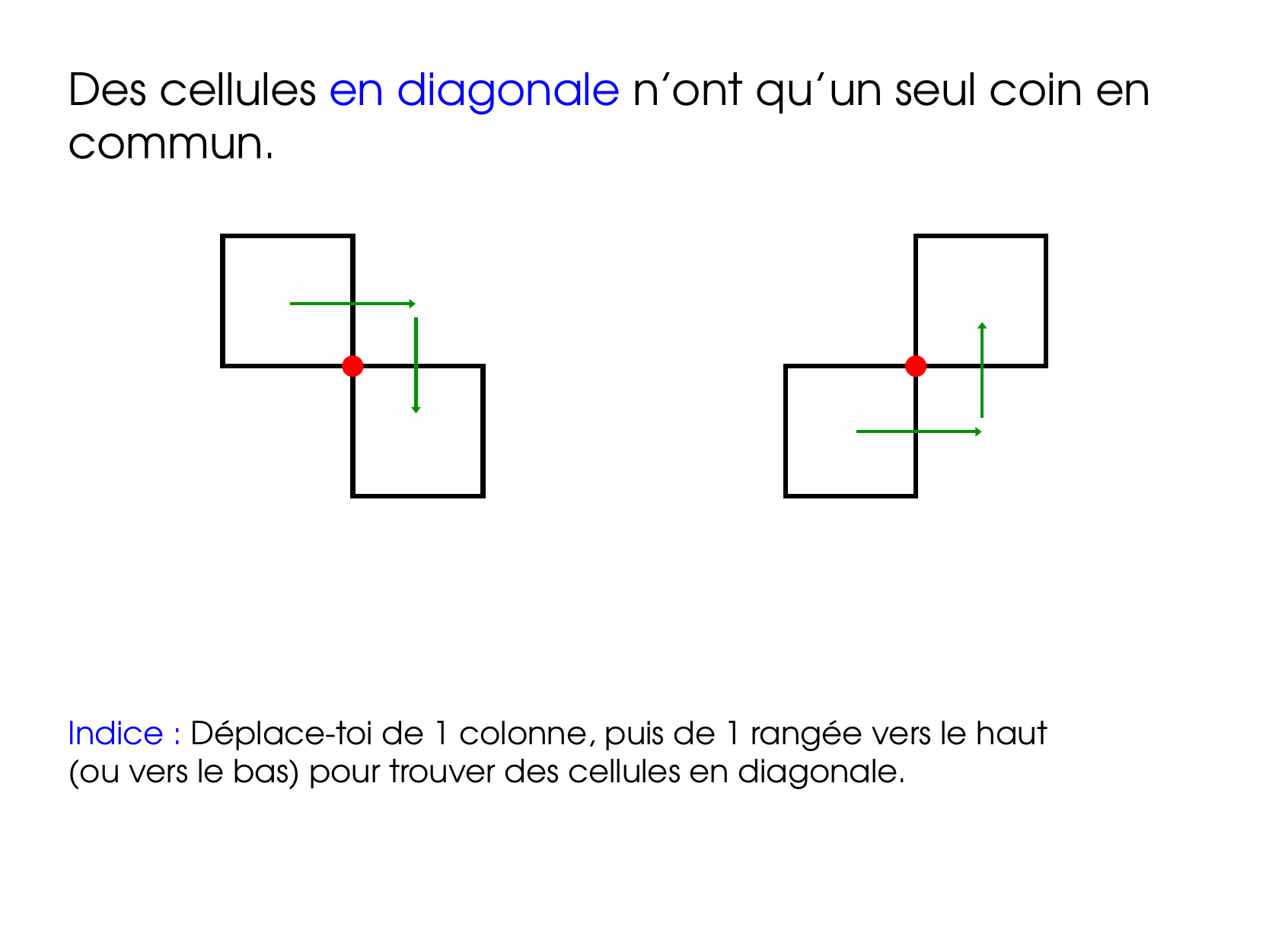

Des cellules en diagonale n’ont qu’un seul coin en commun.

Indice : Déplace-toi de 1 colonne, puis de 1 rangée vers le haut (ou vers le bas) pour trouver des cellules en diagonale.